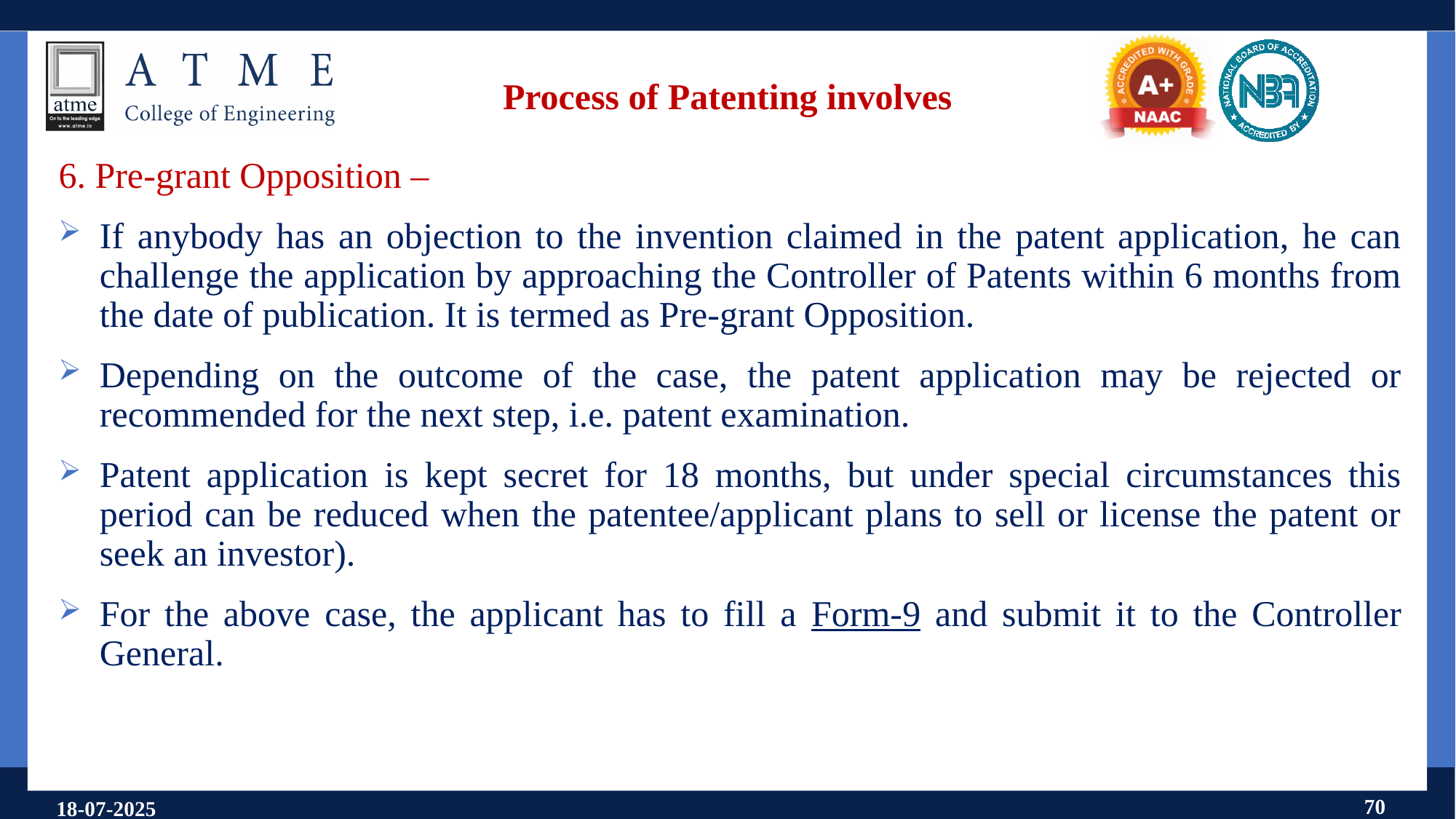

# Process of Patenting involves
6. Pre-grant Opposition –
If anybody has an objection to the invention claimed in the patent application, he can challenge the application by approaching the Controller of Patents within 6 months from the date of publication. It is termed as Pre-grant Opposition.
Depending on the outcome of the case, the patent application may be rejected or recommended for the next step, i.e. patent examination.
Patent application is kept secret for 18 months, but under special circumstances this period can be reduced when the patentee/applicant plans to sell or license the patent or seek an investor).
For the above case, the applicant has to fill a Form-9 and submit it to the Controller General.

70
18-07-2025